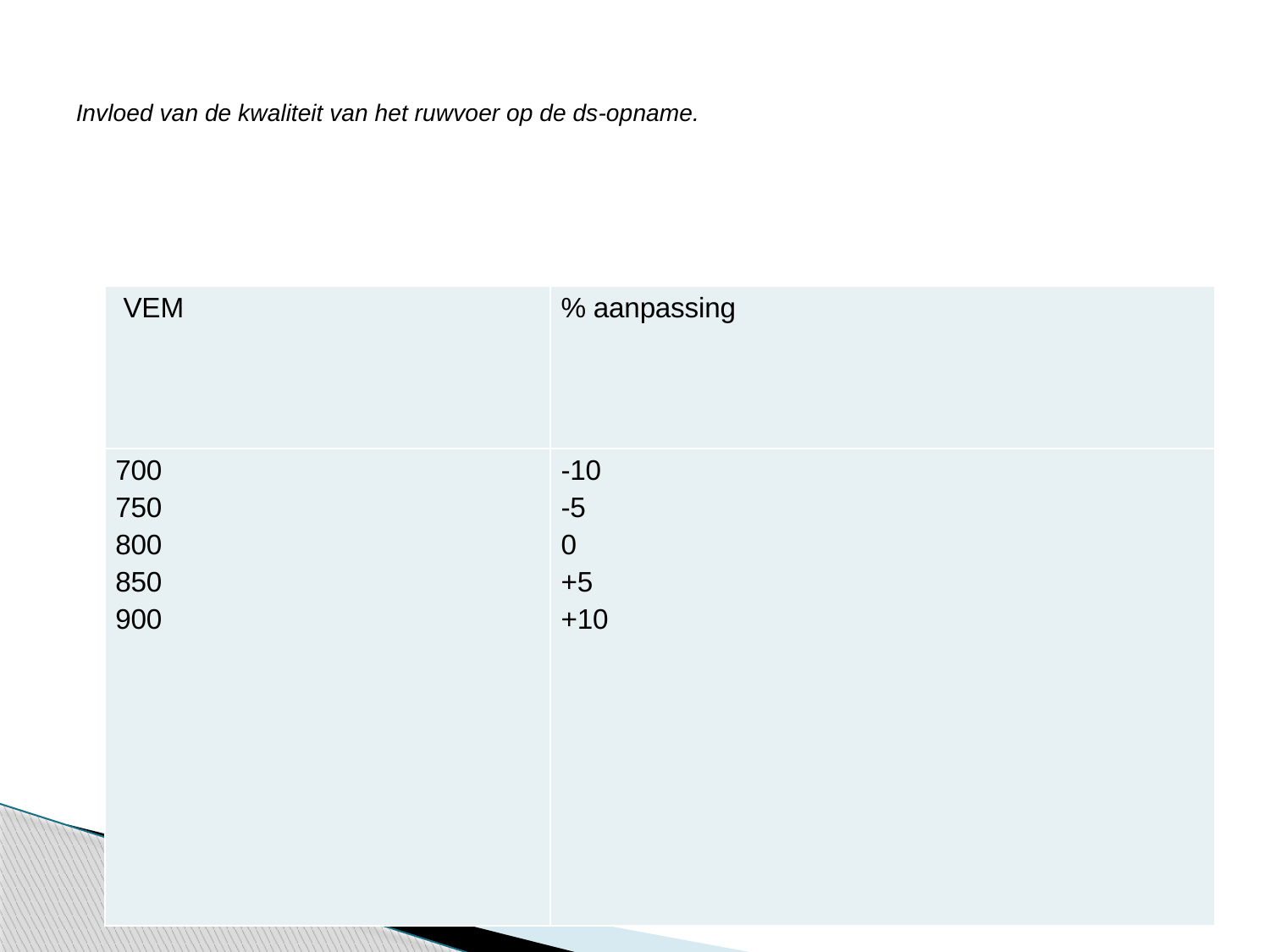

# Invloed van de kwaliteit van het ruwvoer op de ds‑opname.
| VEM | % aanpassing |
| --- | --- |
| 700 750 800 850 900 | -10 -5 0 +5 +10 |